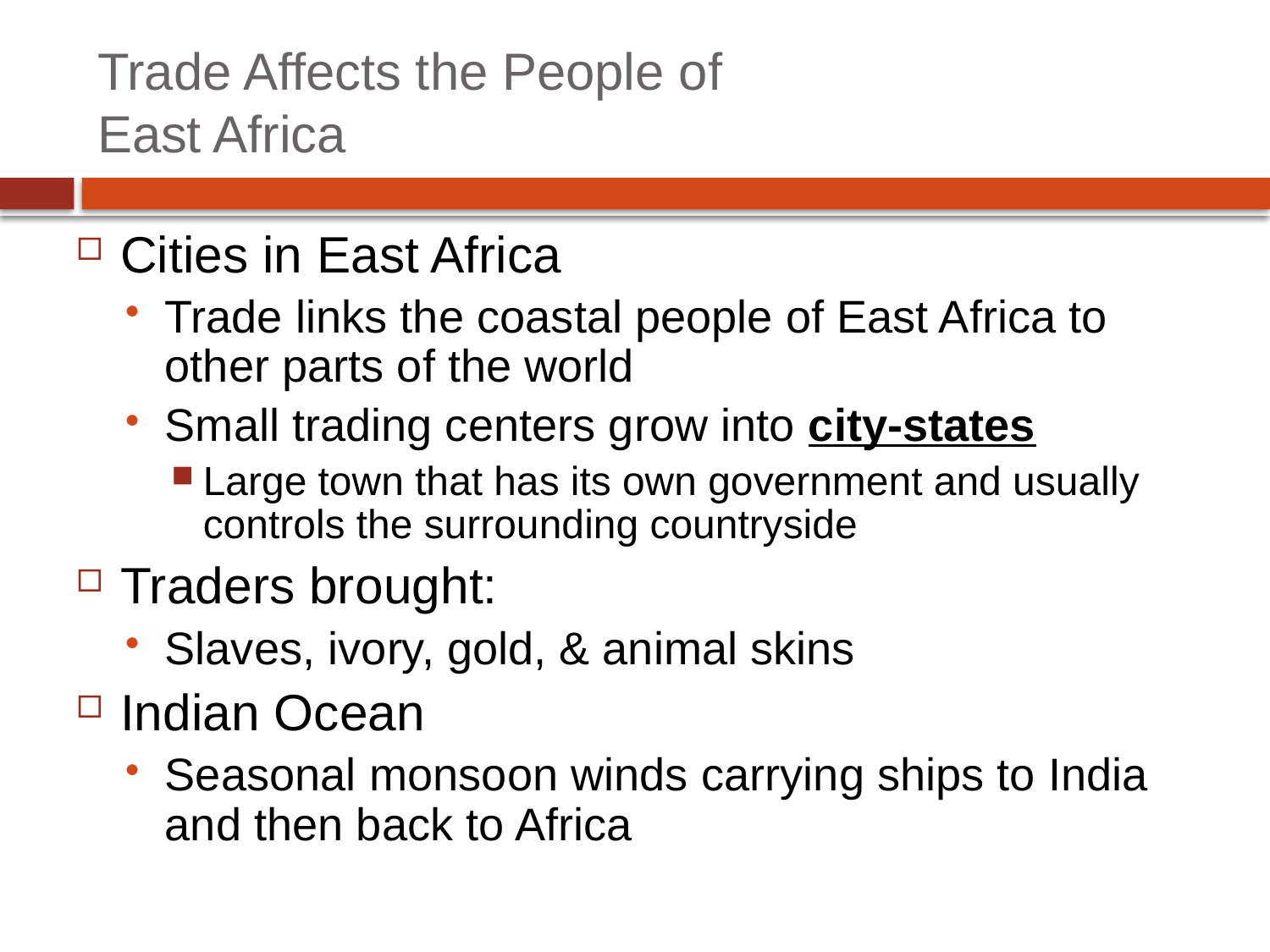

# Trade Affects the People of East Africa
Cities in East Africa
Trade links the coastal people of East Africa to other parts of the world
Small trading centers grow into city-states
Large town that has its own government and usually controls the surrounding countryside
Traders brought:
Slaves, ivory, gold, & animal skins
Indian Ocean
Seasonal monsoon winds carrying ships to India and then back to Africa